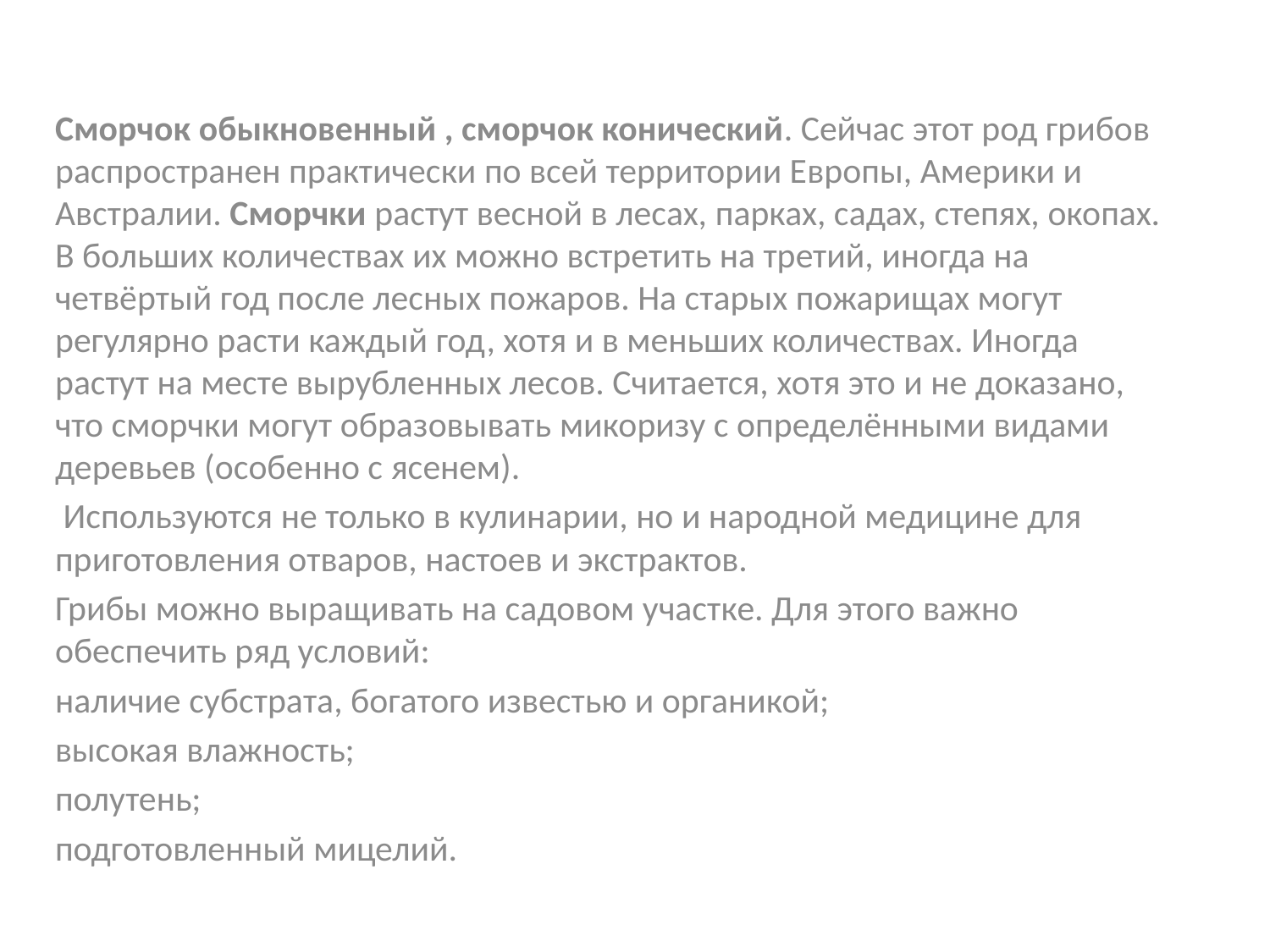

Сморчок обыкновенный , сморчок конический. Сейчас этот род грибов распространен практически по всей территории Европы, Америки и Австралии. Сморчки растут весной в лесах, парках, садах, степях, окопах. В больших количествах их можно встретить на третий, иногда на четвёртый год после лесных пожаров. На старых пожарищах могут регулярно расти каждый год, хотя и в меньших количествах. Иногда растут на месте вырубленных лесов. Считается, хотя это и не доказано, что сморчки могут образовывать микоризу с определёнными видами деревьев (особенно с ясенем).
 Используются не только в кулинарии, но и народной медицине для приготовления отваров, настоев и экстрактов.
Грибы можно выращивать на садовом участке. Для этого важно обеспечить ряд условий:
наличие субстрата, богатого известью и органикой;
высокая влажность;
полутень;
подготовленный мицелий.